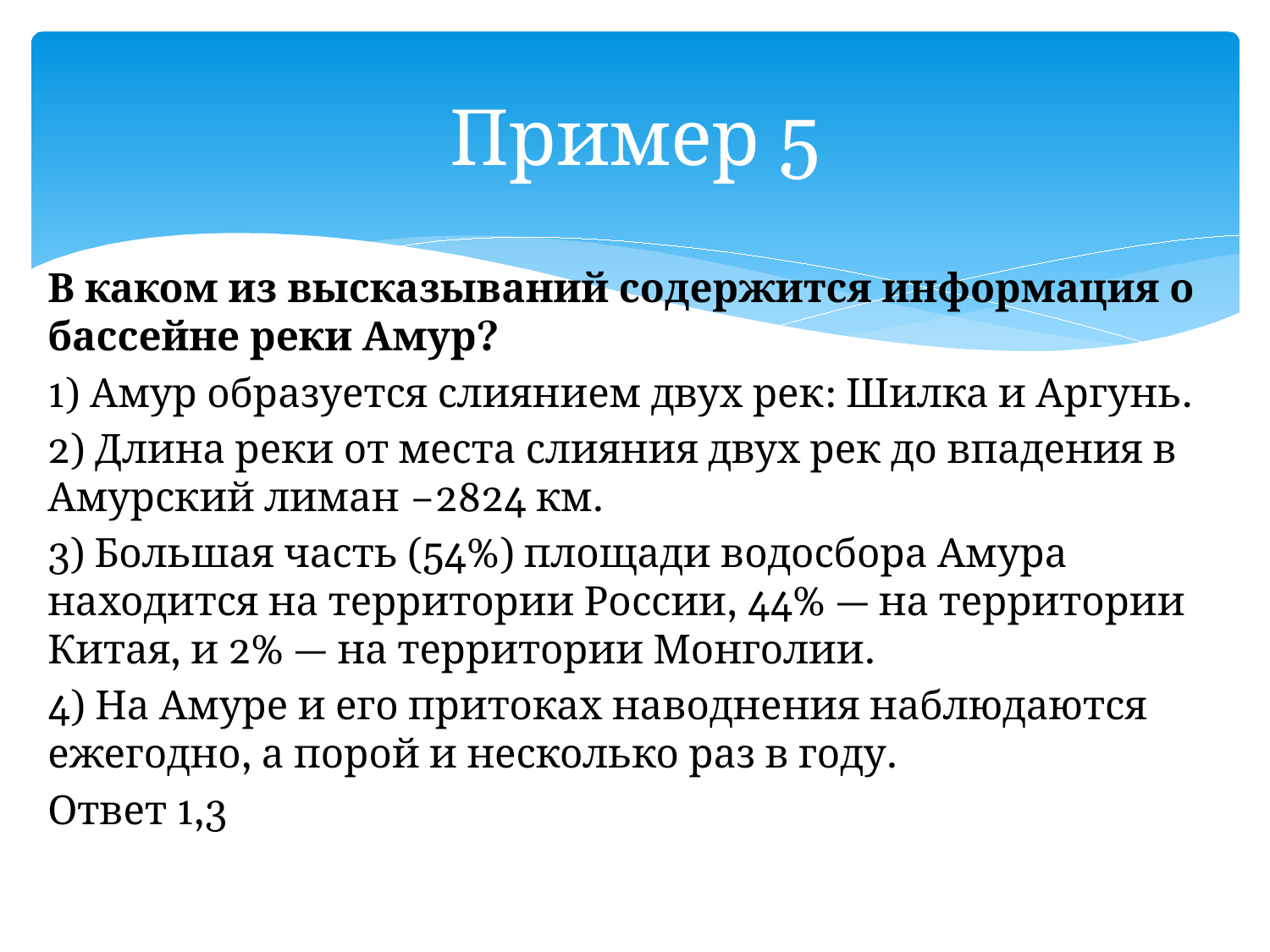

# Пример 5
В каком из высказываний содержится информация о бассейне реки Амур?
1) Амур образуется слиянием двух рек: Шилка и Аргунь.
2) Длина реки от места слияния двух рек до впадения в Амурский лиман −2824 км.
3) Большая часть (54%) площади водосбора Амура находится на территории России, 44% — на территории Китая, и 2% — на территории Монголии.
4) На Амуре и его притоках наводнения наблюдаются ежегодно, а порой и несколько раз в году.
Ответ 1,3